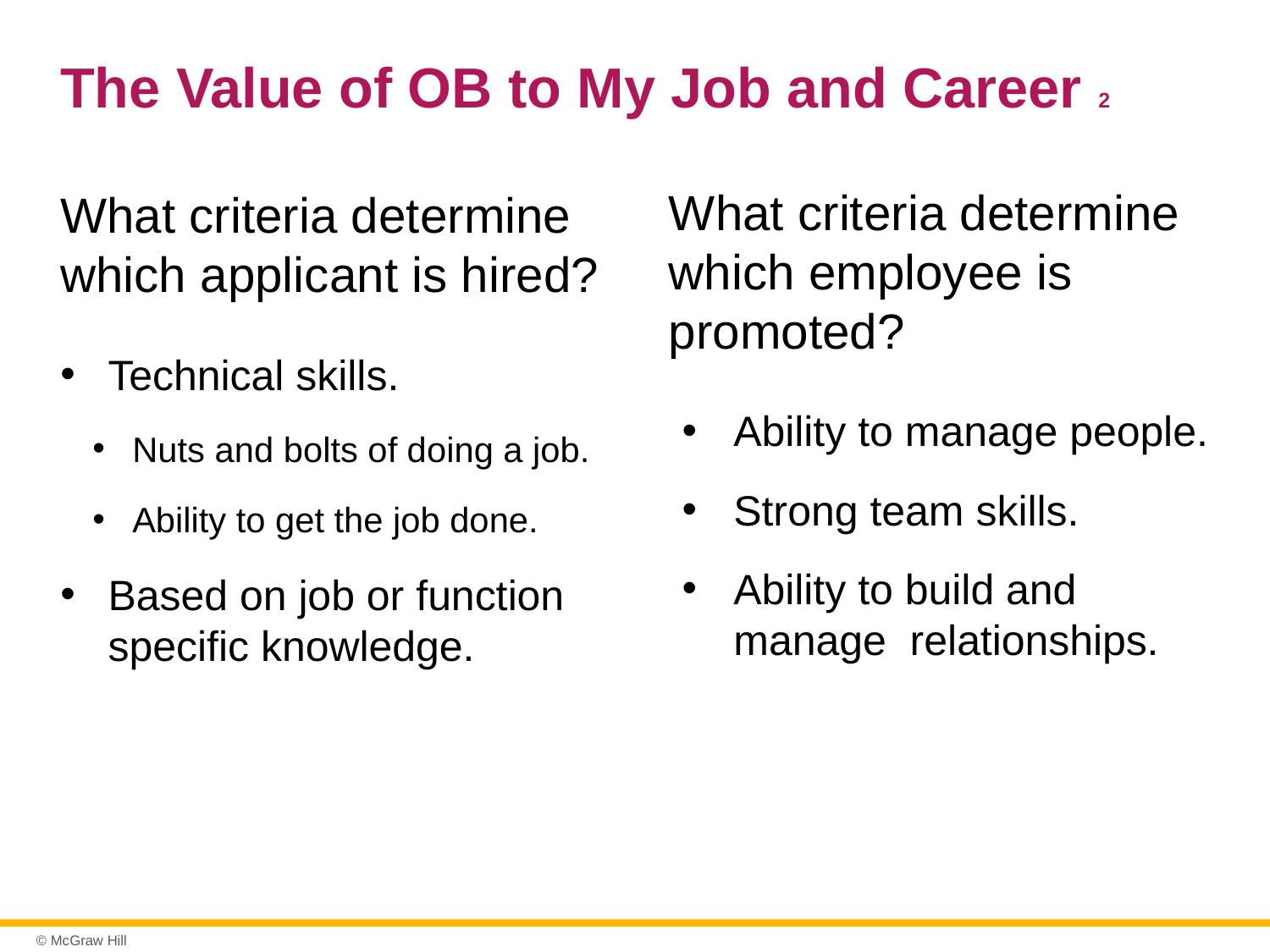

# The Value of OB to My Job and Career 2
What criteria determine which employee is promoted?
Ability to manage people.
Strong team skills.
Ability to build and manage  relationships.

What criteria determine which applicant is hired?
Technical skills.
Nuts and bolts of doing a job.
Ability to get the job done.
Based on job or function specific knowledge.